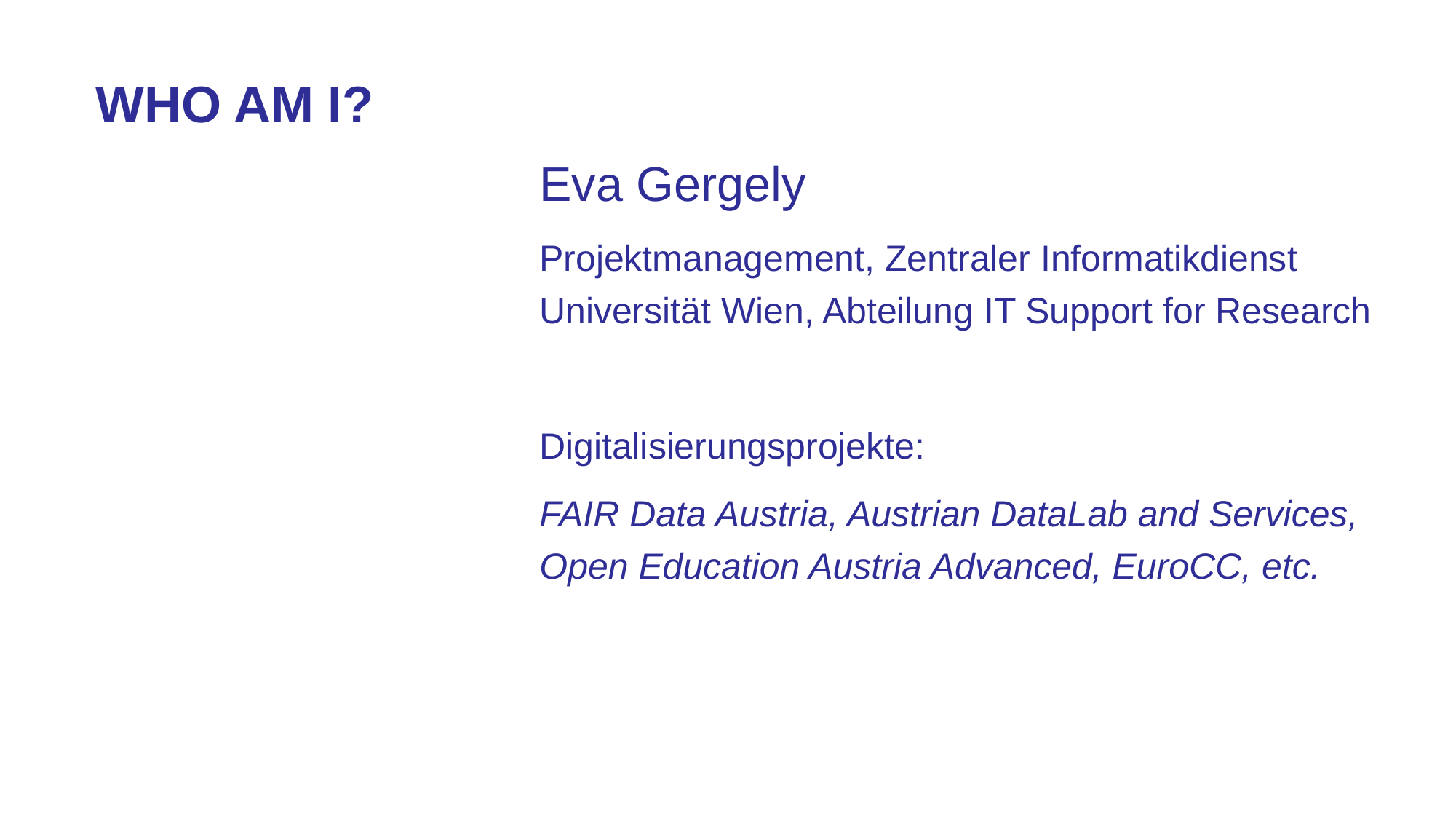

Who am I?
Eva Gergely
Projektmanagement, Zentraler Informatikdienst Universität Wien, Abteilung IT Support for Research

Digitalisierungsprojekte:
FAIR Data Austria, Austrian DataLab and Services, Open Education Austria Advanced, EuroCC, etc.